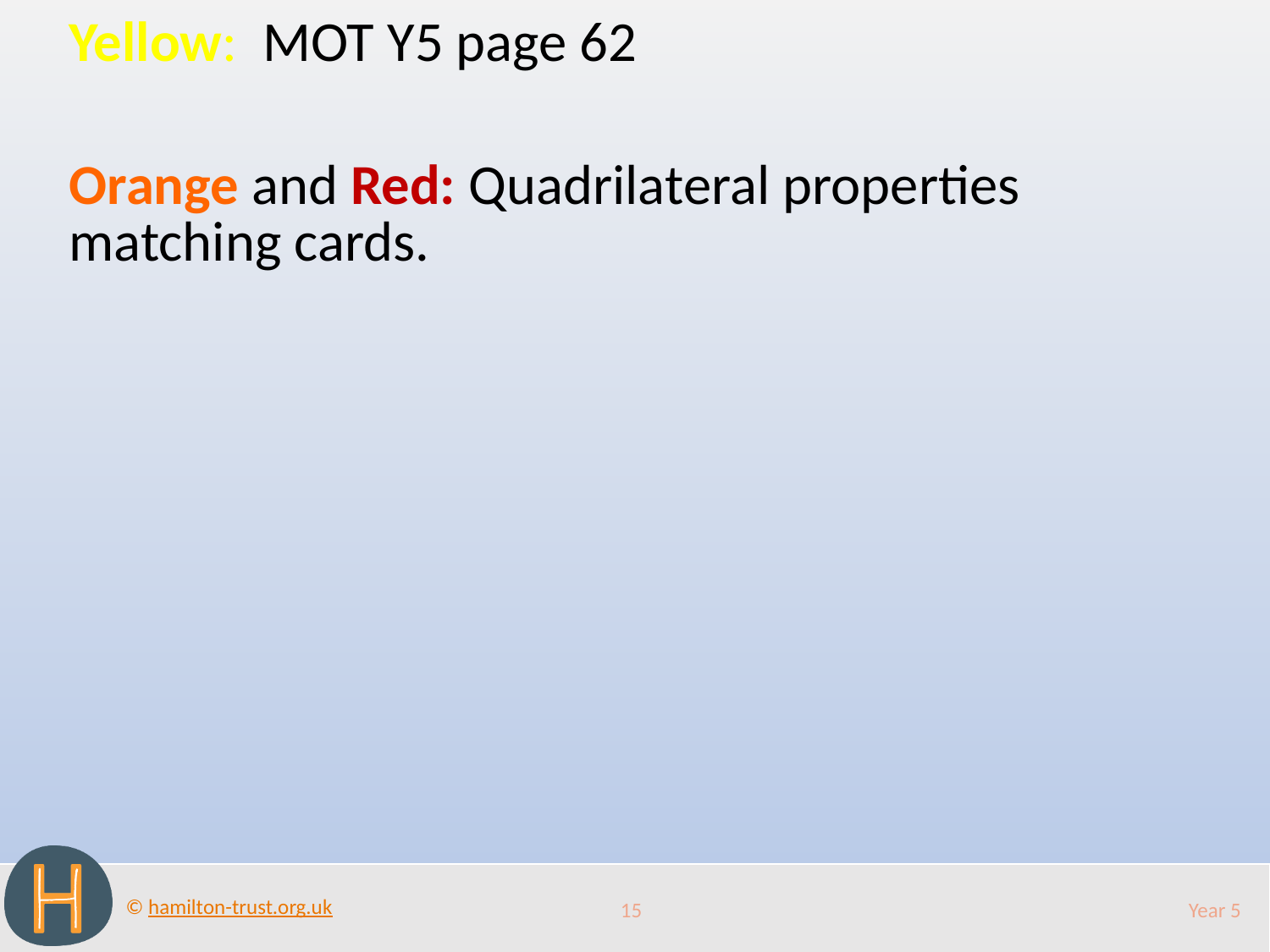

| Yellow: MOT Y5 page 62 |
| --- |
| Orange and Red: Quadrilateral properties matching cards. |
| --- |
15
Year 5